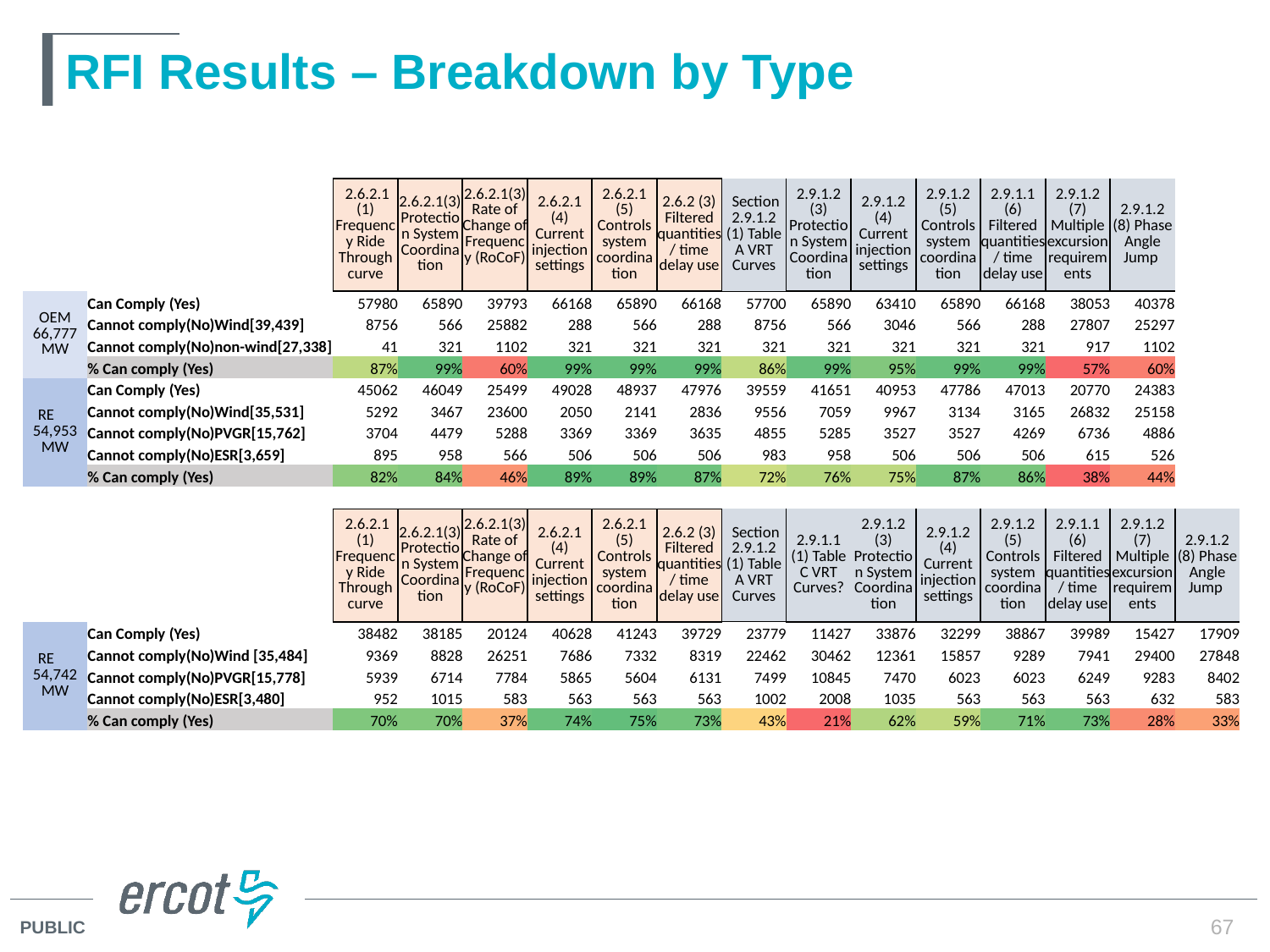

# RFI Results – Breakdown by Type
|  |  | 2.6.2.1 (1) Frequency Ride Through curve | 2.6.2.1(3) Protection System Coordination | 2.6.2.1(3) Rate of Change of Frequency (RoCoF) | 2.6.2.1 (4) Current injection settings | 2.6.2.1 (5) Controls system coordination | 2.6.2 (3) Filtered quantities/ time delay use | Section 2.9.1.2 (1) Table A VRT Curves | 2.9.1.2 (3) Protection System Coordination | 2.9.1.2 (4) Current injection settings | 2.9.1.2 (5) Controls system coordination | 2.9.1.1 (6) Filtered quantities/ time delay use | 2.9.1.2 (7) Multiple excursion requirements | 2.9.1.2 (8) Phase Angle Jump |  |
| --- | --- | --- | --- | --- | --- | --- | --- | --- | --- | --- | --- | --- | --- | --- | --- |
| OEM 66,777 MW | Can Comply (Yes) | 57980 | 65890 | 39793 | 66168 | 65890 | 66168 | 57700 | 65890 | 63410 | 65890 | 66168 | 38053 | 40378 |  |
|  | Cannot comply(No)Wind[39,439] | 8756 | 566 | 25882 | 288 | 566 | 288 | 8756 | 566 | 3046 | 566 | 288 | 27807 | 25297 |  |
|  | Cannot comply(No)non-wind[27,338] | 41 | 321 | 1102 | 321 | 321 | 321 | 321 | 321 | 321 | 321 | 321 | 917 | 1102 |  |
|  | % Can comply (Yes) | 87% | 99% | 60% | 99% | 99% | 99% | 86% | 99% | 95% | 99% | 99% | 57% | 60% |  |
| RE 54,953 MW | Can Comply (Yes) | 45062 | 46049 | 25499 | 49028 | 48937 | 47976 | 39559 | 41651 | 40953 | 47786 | 47013 | 20770 | 24383 |  |
|  | Cannot comply(No)Wind[35,531] | 5292 | 3467 | 23600 | 2050 | 2141 | 2836 | 9556 | 7059 | 9967 | 3134 | 3165 | 26832 | 25158 |  |
|  | Cannot comply(No)PVGR[15,762] | 3704 | 4479 | 5288 | 3369 | 3369 | 3635 | 4855 | 5285 | 3527 | 3527 | 4269 | 6736 | 4886 |  |
|  | Cannot comply(No)ESR[3,659] | 895 | 958 | 566 | 506 | 506 | 506 | 983 | 958 | 506 | 506 | 506 | 615 | 526 |  |
|  | % Can comply (Yes) | 82% | 84% | 46% | 89% | 89% | 87% | 72% | 76% | 75% | 87% | 86% | 38% | 44% |  |
|  |  |  |  |  |  |  |  |  |  |  |  |  |  |  |  |
|  |  | 2.6.2.1 (1) Frequency Ride Through curve | 2.6.2.1(3) Protection System Coordination | 2.6.2.1(3) Rate of Change of Frequency (RoCoF) | 2.6.2.1 (4) Current injection settings | 2.6.2.1 (5) Controls system coordination | 2.6.2 (3) Filtered quantities/ time delay use | Section 2.9.1.2 (1) Table A VRT Curves | 2.9.1.1 (1) Table C VRT Curves? | 2.9.1.2 (3) Protection System Coordination | 2.9.1.2 (4) Current injection settings | 2.9.1.2 (5) Controls system coordination | 2.9.1.1 (6) Filtered quantities/ time delay use | 2.9.1.2 (7) Multiple excursion requirements | 2.9.1.2 (8) Phase Angle Jump |
| RE 54,742 MW | Can Comply (Yes) | 38482 | 38185 | 20124 | 40628 | 41243 | 39729 | 23779 | 11427 | 33876 | 32299 | 38867 | 39989 | 15427 | 17909 |
|  | Cannot comply(No)Wind [35,484] | 9369 | 8828 | 26251 | 7686 | 7332 | 8319 | 22462 | 30462 | 12361 | 15857 | 9289 | 7941 | 29400 | 27848 |
|  | Cannot comply(No)PVGR[15,778] | 5939 | 6714 | 7784 | 5865 | 5604 | 6131 | 7499 | 10845 | 7470 | 6023 | 6023 | 6249 | 9283 | 8402 |
|  | Cannot comply(No)ESR[3,480] | 952 | 1015 | 583 | 563 | 563 | 563 | 1002 | 2008 | 1035 | 563 | 563 | 563 | 632 | 583 |
|  | % Can comply (Yes) | 70% | 70% | 37% | 74% | 75% | 73% | 43% | 21% | 62% | 59% | 71% | 73% | 28% | 33% |
67